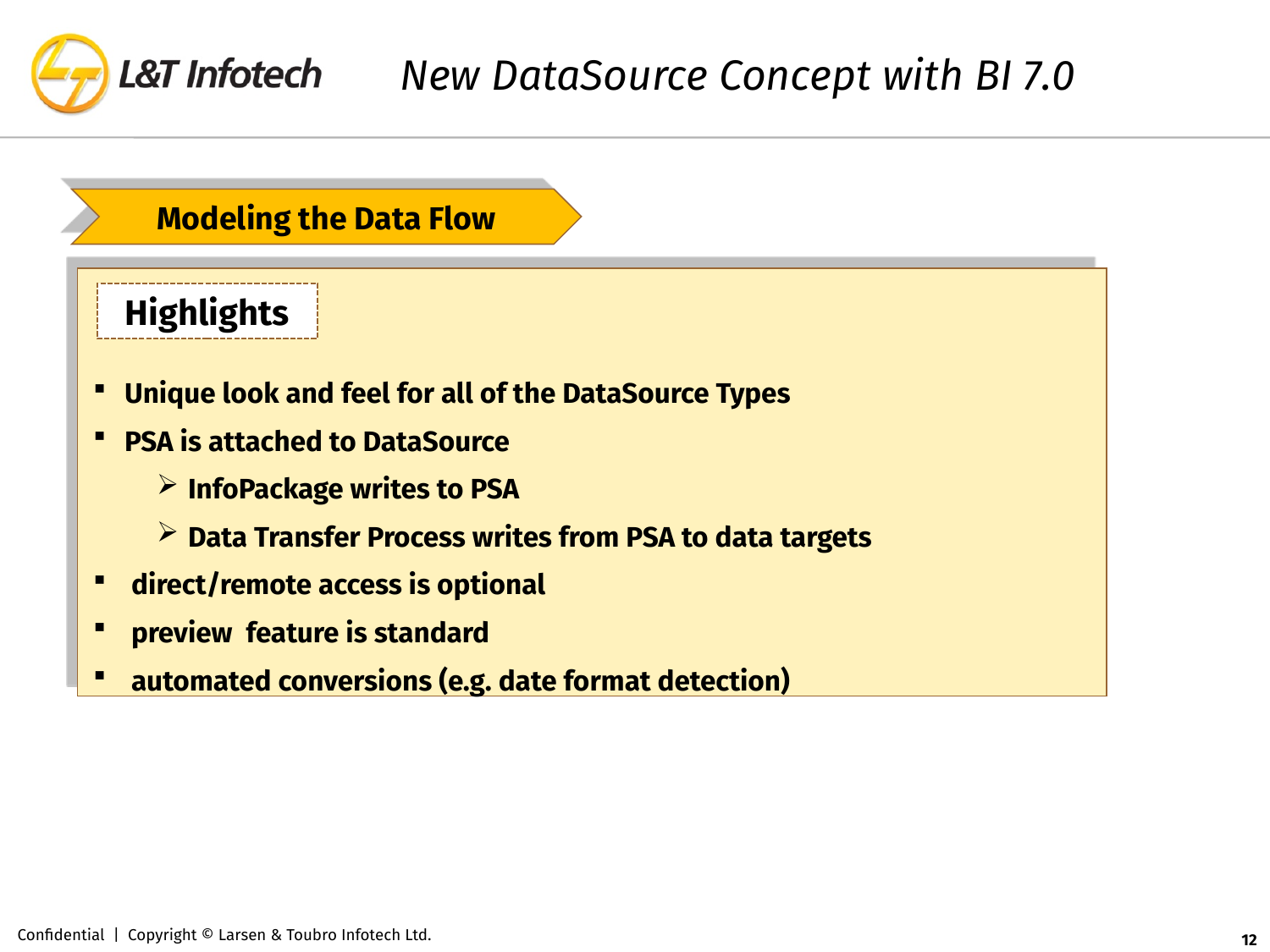

# New DataSource Concept with BI 7.0
Modeling the Data Flow
Unique look and feel for all of the DataSource Types
PSA is attached to DataSource
InfoPackage writes to PSA
Data Transfer Process writes from PSA to data targets
 direct/remote access is optional
 preview  feature is standard
 automated conversions (e.g. date format detection)
Highlights
Confidential  |  Copyright © Larsen & Toubro Infotech Ltd.
12